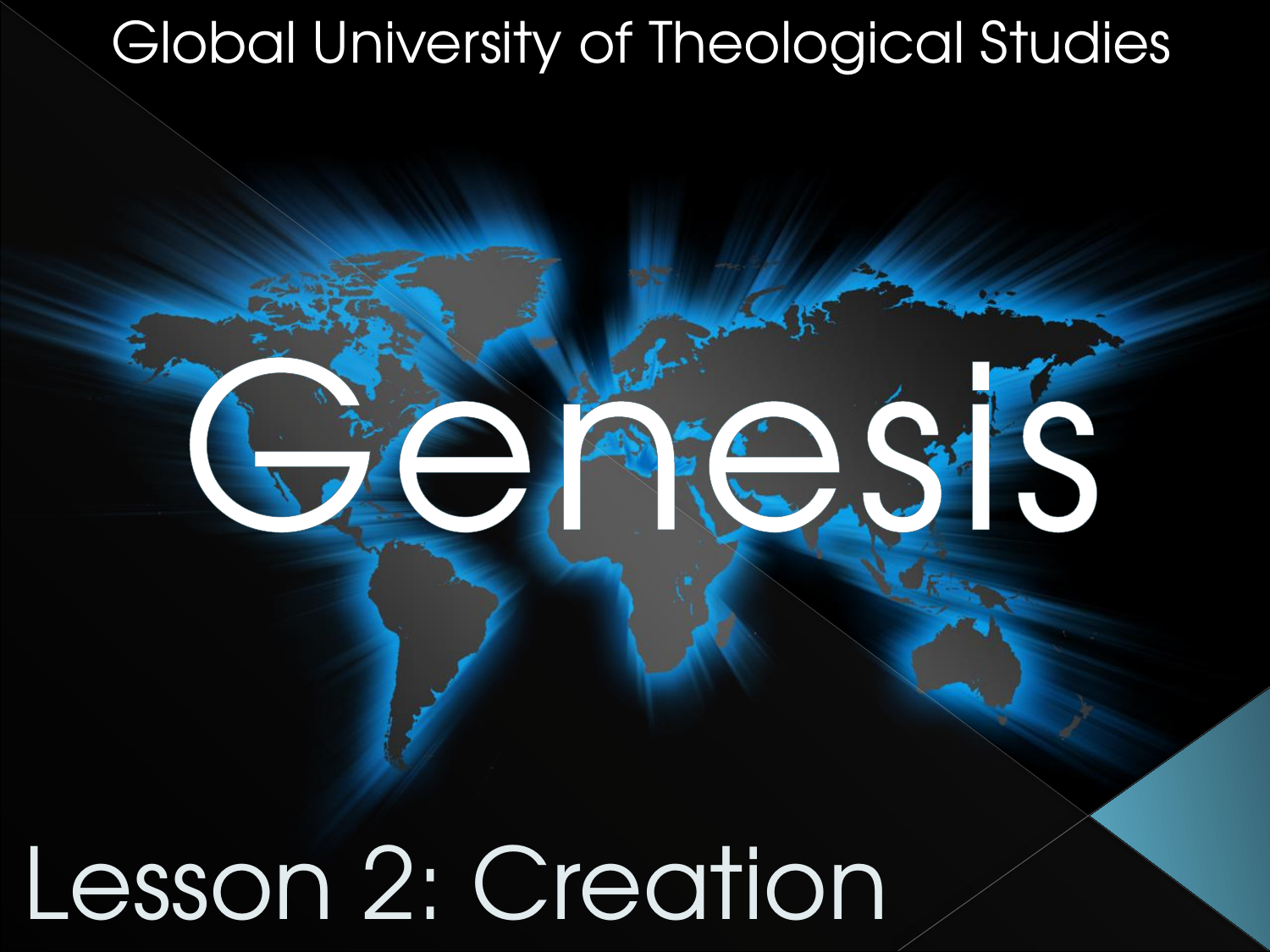

Global University of Theological Studies
# Genesis
Lesson 2: Creation